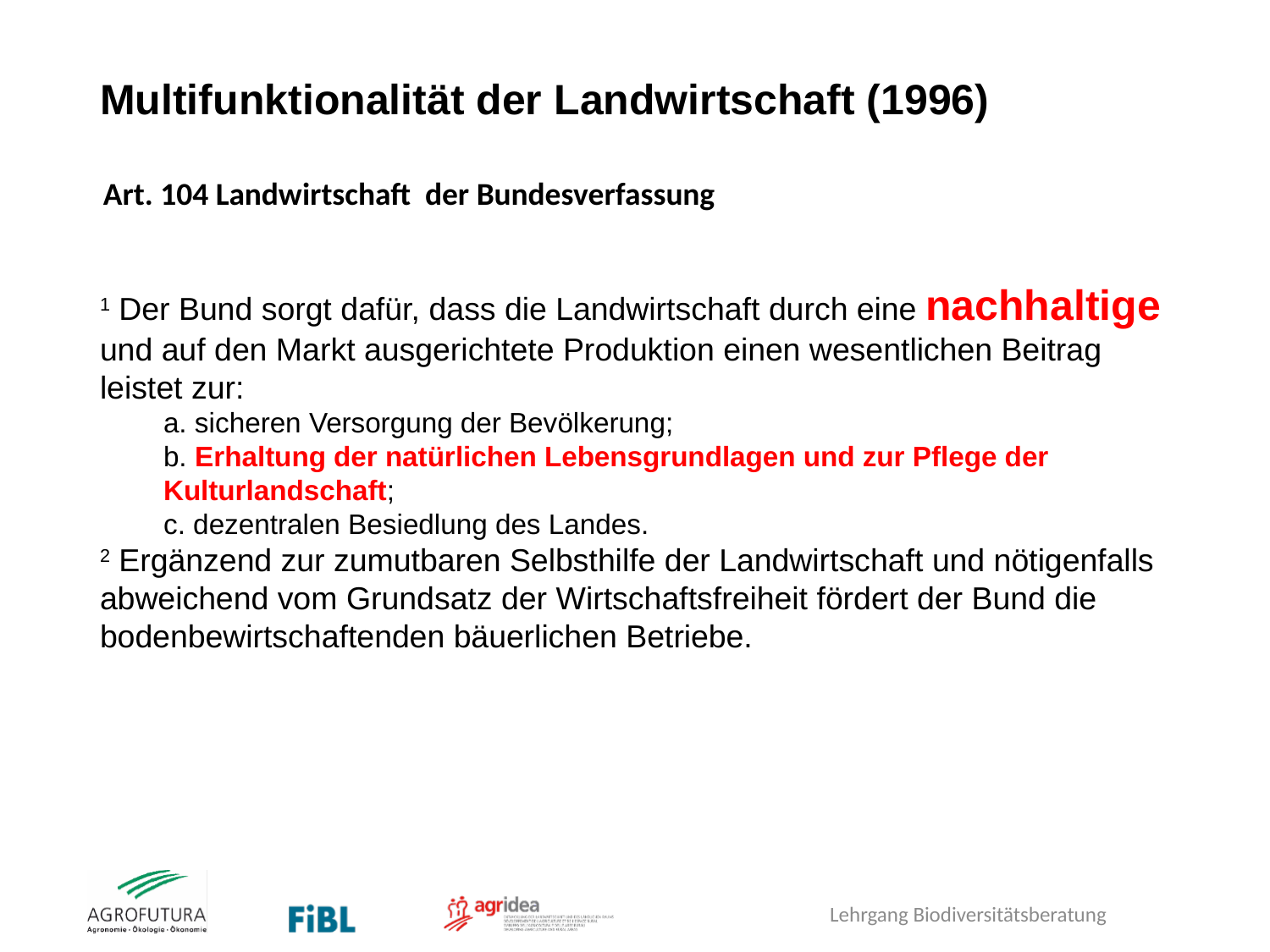

# Multifunktionalität der Landwirtschaft (1996)
Art. 104 Landwirtschaft  der Bundesverfassung
1 Der Bund sorgt dafür, dass die Landwirtschaft durch eine nachhaltige und auf den Markt ausgerichtete Produktion einen wesentlichen Beitrag leistet zur:
a. sicheren Versorgung der Bevölkerung;
b. Erhaltung der natürlichen Lebensgrundlagen und zur Pflege der Kulturland­schaft;
c. dezentralen Besiedlung des Landes.
2 Ergänzend zur zumutbaren Selbsthilfe der Landwirtschaft und nötigenfalls abwei­chend vom Grundsatz der Wirtschaftsfreiheit fördert der Bund die bodenbewirt­schaftenden bäuerlichen Betriebe.
Lehrgang Biodiversitätsberatung